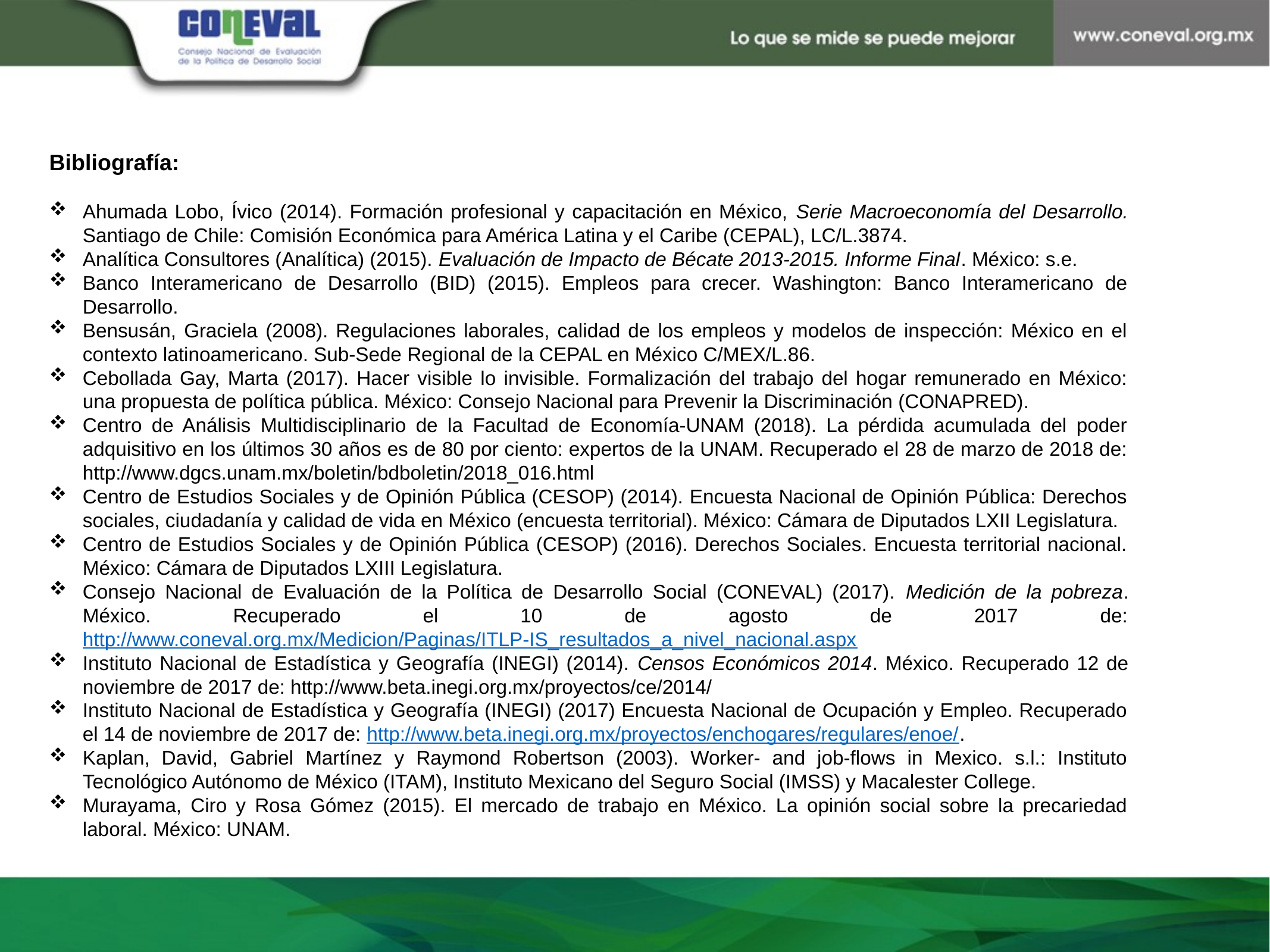

Bibliografía:

Ahumada Lobo, Ívico (2014). Formación profesional y capacitación en México, Serie Macroeconomía del Desarrollo. Santiago de Chile: Comisión Económica para América Latina y el Caribe (CEPAL), LC/L.3874.
Analítica Consultores (Analítica) (2015). Evaluación de Impacto de Bécate 2013-2015. Informe Final. México: s.e.
Banco Interamericano de Desarrollo (BID) (2015). Empleos para crecer. Washington: Banco Interamericano de Desarrollo.
Bensusán, Graciela (2008). Regulaciones laborales, calidad de los empleos y modelos de inspección: México en el contexto latinoamericano. Sub-Sede Regional de la CEPAL en México C/MEX/L.86.
Cebollada Gay, Marta (2017). Hacer visible lo invisible. Formalización del trabajo del hogar remunerado en México: una propuesta de política pública. México: Consejo Nacional para Prevenir la Discriminación (CONAPRED).
Centro de Análisis Multidisciplinario de la Facultad de Economía-UNAM (2018). La pérdida acumulada del poder adquisitivo en los últimos 30 años es de 80 por ciento: expertos de la UNAM. Recuperado el 28 de marzo de 2018 de: http://www.dgcs.unam.mx/boletin/bdboletin/2018_016.html
Centro de Estudios Sociales y de Opinión Pública (CESOP) (2014). Encuesta Nacional de Opinión Pública: Derechos sociales, ciudadanía y calidad de vida en México (encuesta territorial). México: Cámara de Diputados LXII Legislatura.
Centro de Estudios Sociales y de Opinión Pública (CESOP) (2016). Derechos Sociales. Encuesta territorial nacional. México: Cámara de Diputados LXIII Legislatura.
Consejo Nacional de Evaluación de la Política de Desarrollo Social (CONEVAL) (2017). Medición de la pobreza. México. Recuperado el 10 de agosto de 2017 de: http://www.coneval.org.mx/Medicion/Paginas/ITLP-IS_resultados_a_nivel_nacional.aspx
Instituto Nacional de Estadística y Geografía (INEGI) (2014). Censos Económicos 2014. México. Recuperado 12 de noviembre de 2017 de: http://www.beta.inegi.org.mx/proyectos/ce/2014/
Instituto Nacional de Estadística y Geografía (INEGI) (2017) Encuesta Nacional de Ocupación y Empleo. Recuperado el 14 de noviembre de 2017 de: http://www.beta.inegi.org.mx/proyectos/enchogares/regulares/enoe/.
Kaplan, David, Gabriel Martínez y Raymond Robertson (2003). Worker- and job-flows in Mexico. s.l.: Instituto Tecnológico Autónomo de México (ITAM), Instituto Mexicano del Seguro Social (IMSS) y Macalester College.
Murayama, Ciro y Rosa Gómez (2015). El mercado de trabajo en México. La opinión social sobre la precariedad laboral. México: UNAM.